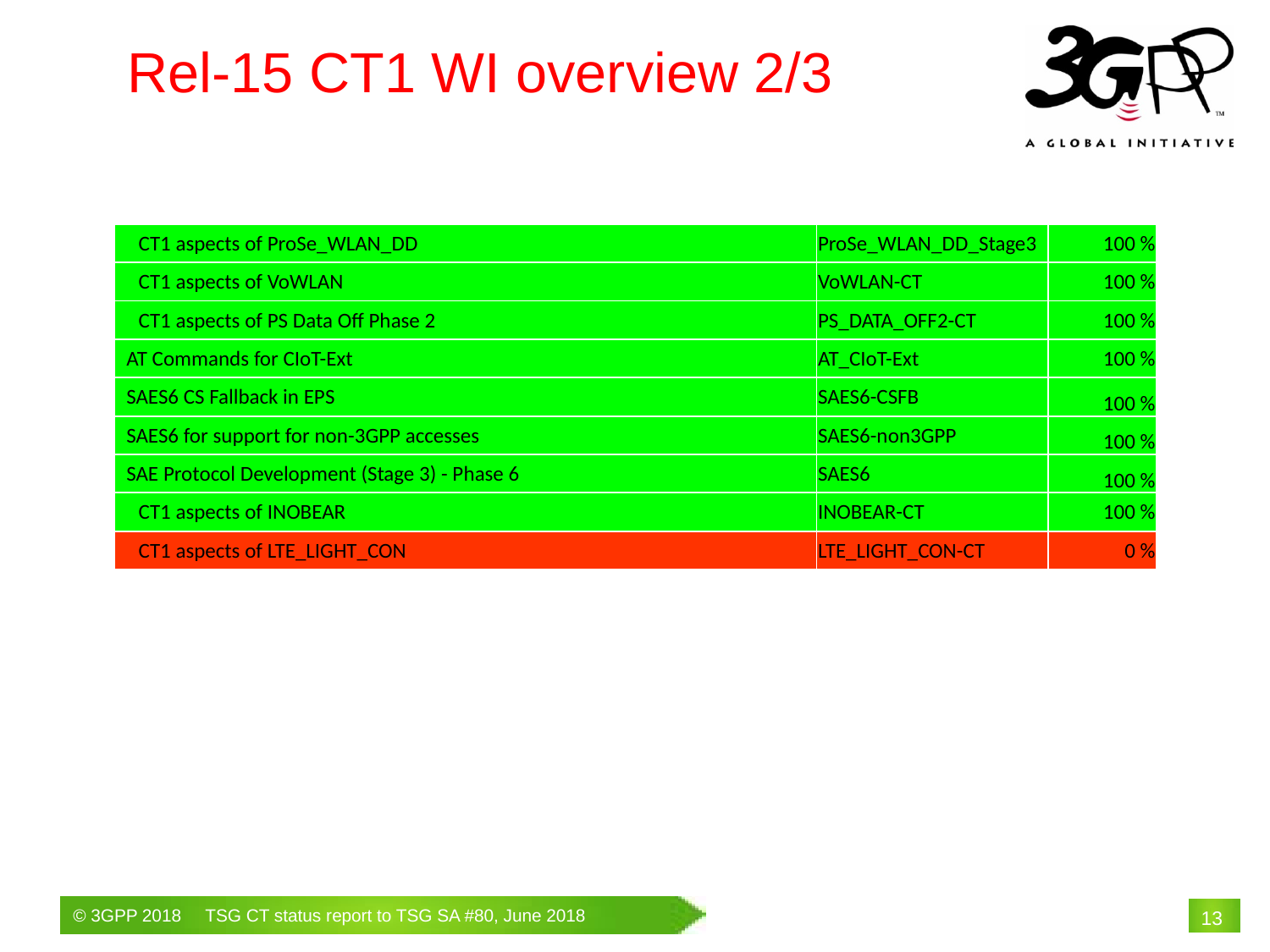

Rel-15 CT1 WI overview 2/3

| CT1 aspects of ProSe\_WLAN\_DD | ProSe\_WLAN\_DD\_Stage3 | 100 % |
| --- | --- | --- |
| CT1 aspects of VoWLAN | VoWLAN-CT | 100 % |
| CT1 aspects of PS Data Off Phase 2 | PS\_DATA\_OFF2-CT | 100 % |
| AT Commands for CIoT-Ext | AT\_CIoT-Ext | 100 % |
| SAES6 CS Fallback in EPS | SAES6-CSFB | 100 % |
| SAES6 for support for non-3GPP accesses | SAES6-non3GPP | 100 % |
| SAE Protocol Development (Stage 3) - Phase 6 | SAES6 | 100 % |
| CT1 aspects of INOBEAR | INOBEAR-CT | 100 % |
| CT1 aspects of LTE\_LIGHT\_CON | LTE\_LIGHT\_CON-CT | 0 % |
# 13